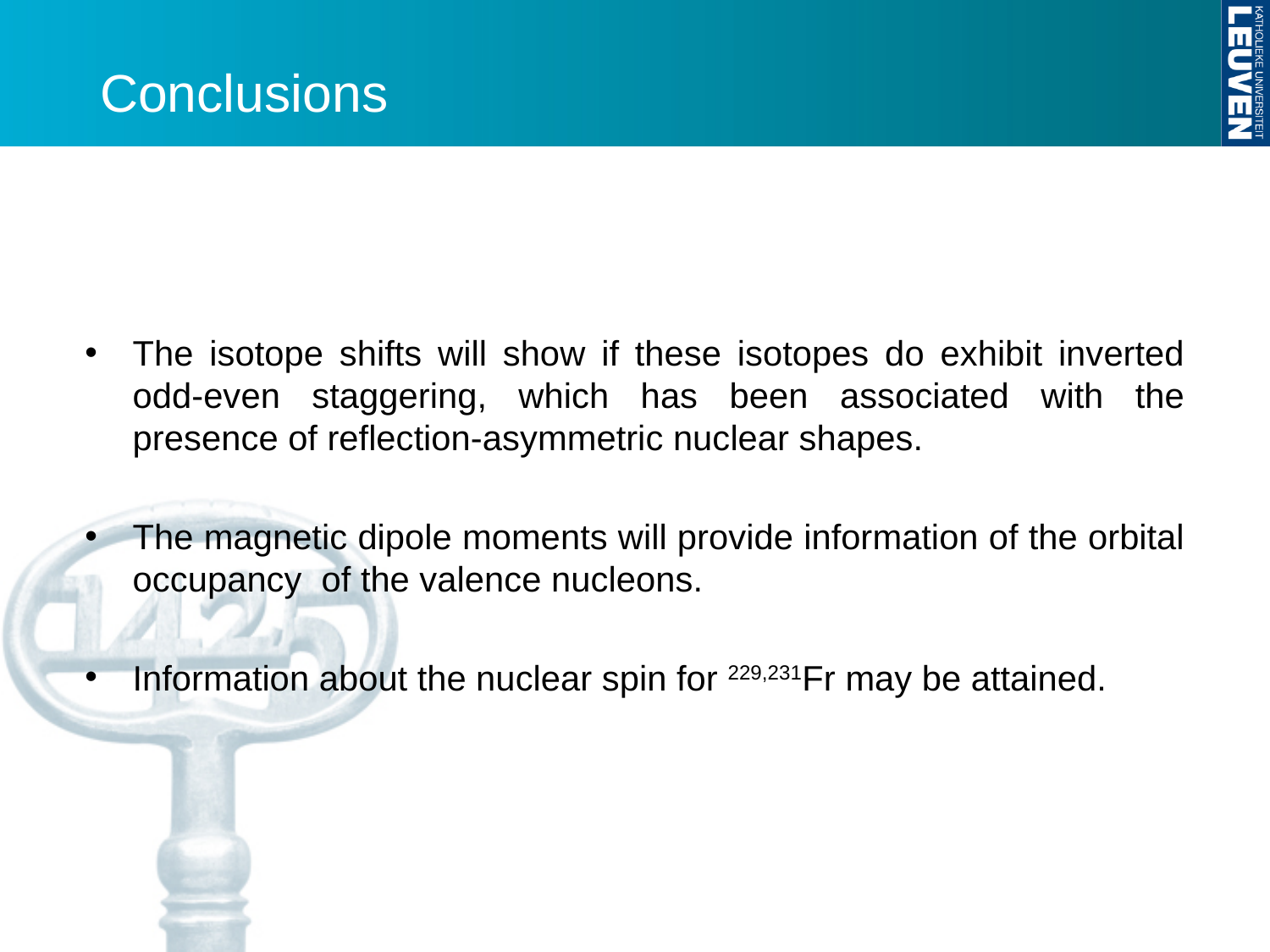

# Conclusions
The isotope shifts will show if these isotopes do exhibit inverted odd-even staggering, which has been associated with the presence of reflection-asymmetric nuclear shapes.

The magnetic dipole moments will provide information of the orbital occupancy  of the valence nucleons.

Information about the nuclear spin for 229,231Fr may be attained.